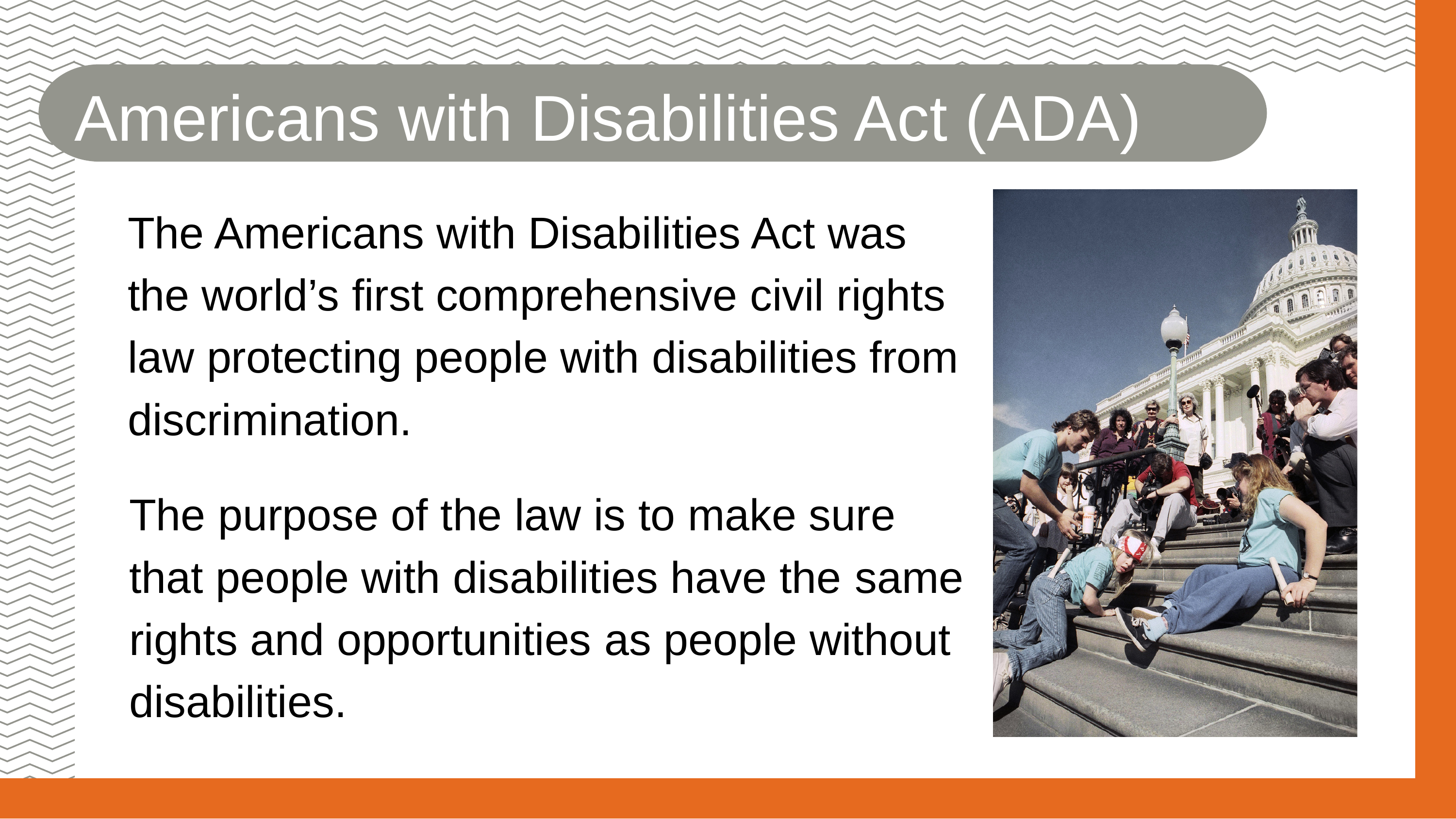

Americans with Disabilities Act (ADA)

The Americans with Disabilities Act was the world’s first comprehensive civil rights law protecting people with disabilities from discrimination.

The purpose of the law is to make sure that people with disabilities have the same rights and opportunities as people without disabilities.